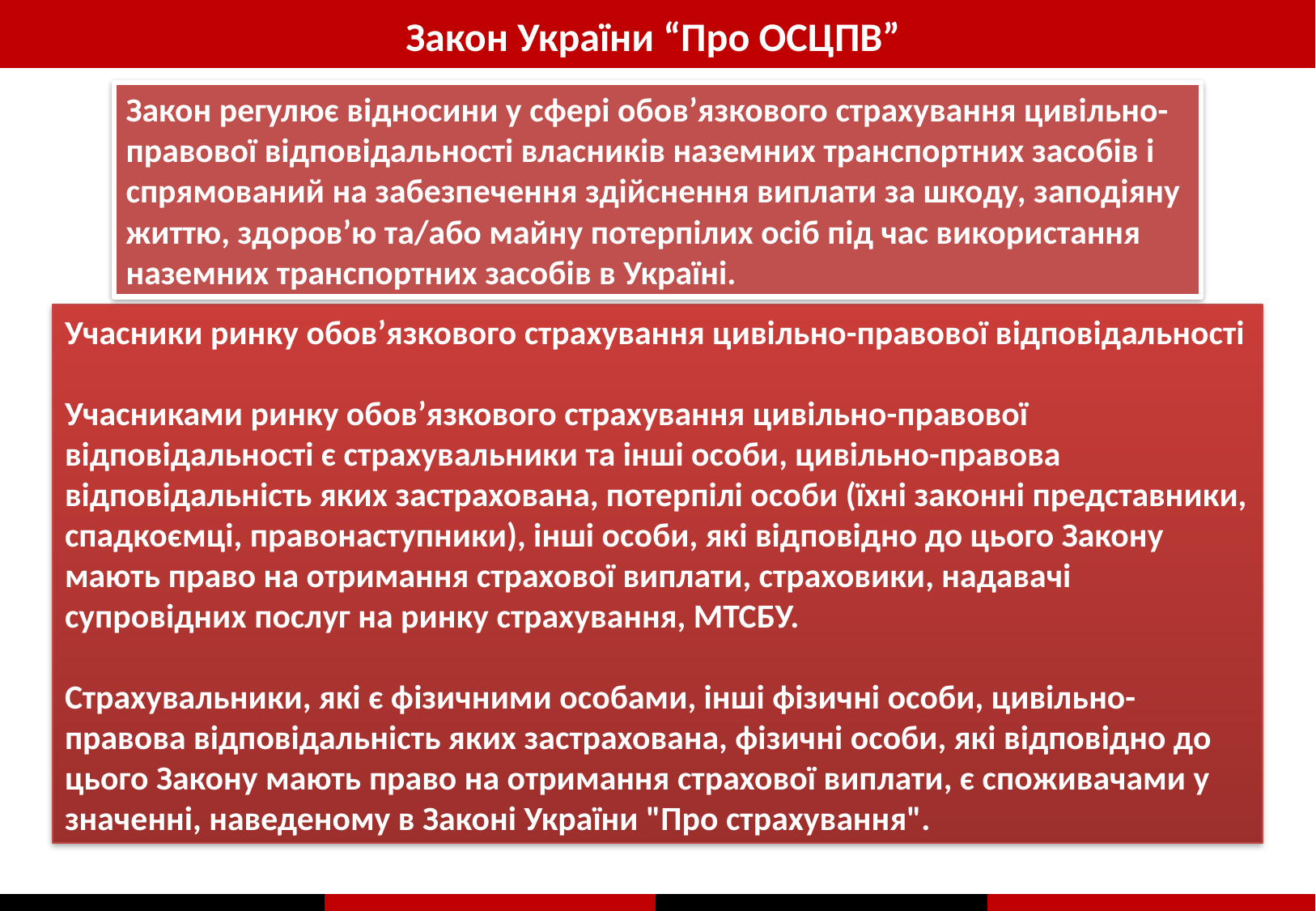

Закон України “Про ОСЦПВ”
Закон регулює відносини у сфері обов’язкового страхування цивільно-правової відповідальності власників наземних транспортних засобів і спрямований на забезпечення здійснення виплати за шкоду, заподіяну життю, здоров’ю та/або майну потерпілих осіб під час використання наземних транспортних засобів в Україні.
Учасники ринку обов’язкового страхування цивільно-правової відповідальності

Учасниками ринку обов’язкового страхування цивільно-правової відповідальності є страхувальники та інші особи, цивільно-правова відповідальність яких застрахована, потерпілі особи (їхні законні представники, спадкоємці, правонаступники), інші особи, які відповідно до цього Закону мають право на отримання страхової виплати, страховики, надавачі супровідних послуг на ринку страхування, МТСБУ.

Страхувальники, які є фізичними особами, інші фізичні особи, цивільно-правова відповідальність яких застрахована, фізичні особи, які відповідно до цього Закону мають право на отримання страхової виплати, є споживачами у значенні, наведеному в Законі України "Про страхування".